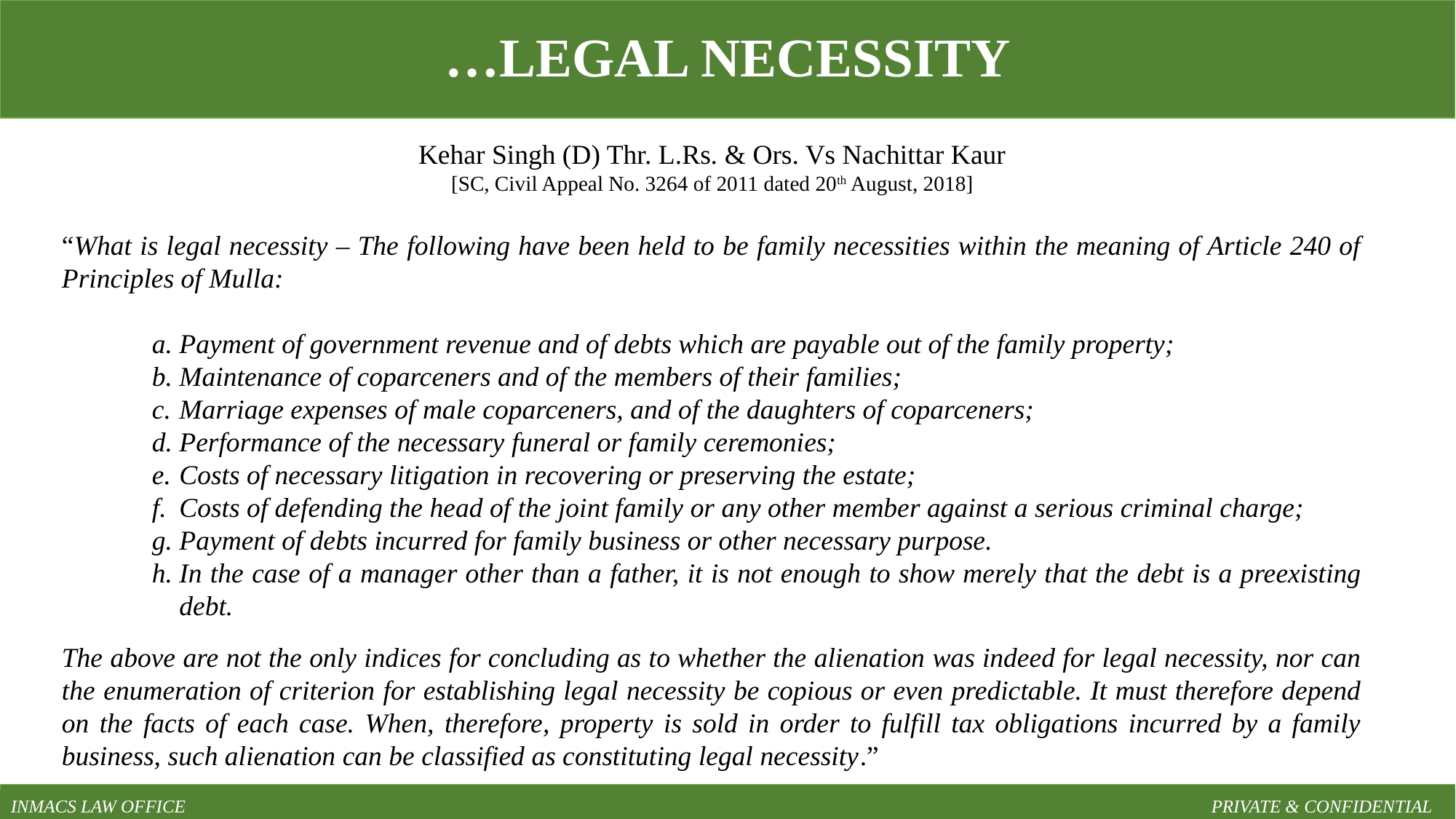

…LEGAL NECESSITY

Kehar Singh (D) Thr. L.Rs. & Ors. Vs Nachittar Kaur
[SC, Civil Appeal No. 3264 of 2011 dated 20th August, 2018]

“What is legal necessity – The following have been held to be family necessities within the meaning of Article 240 of Principles of Mulla:

Payment of government revenue and of debts which are payable out of the family property;
Maintenance of coparceners and of the members of their families;
Marriage expenses of male coparceners, and of the daughters of coparceners;
Performance of the necessary funeral or family ceremonies;
Costs of necessary litigation in recovering or preserving the estate;
Costs of defending the head of the joint family or any other member against a serious criminal charge;
Payment of debts incurred for family business or other necessary purpose.
In the case of a manager other than a father, it is not enough to show merely that the debt is a preexisting debt.

The above are not the only indices for concluding as to whether the alienation was indeed for legal necessity, nor can the enumeration of criterion for establishing legal necessity be copious or even predictable. It must therefore depend on the facts of each case. When, therefore, property is sold in order to fulfill tax obligations incurred by a family business, such alienation can be classified as constituting legal necessity.”

INMACS LAW OFFICE										PRIVATE & CONFIDENTIAL